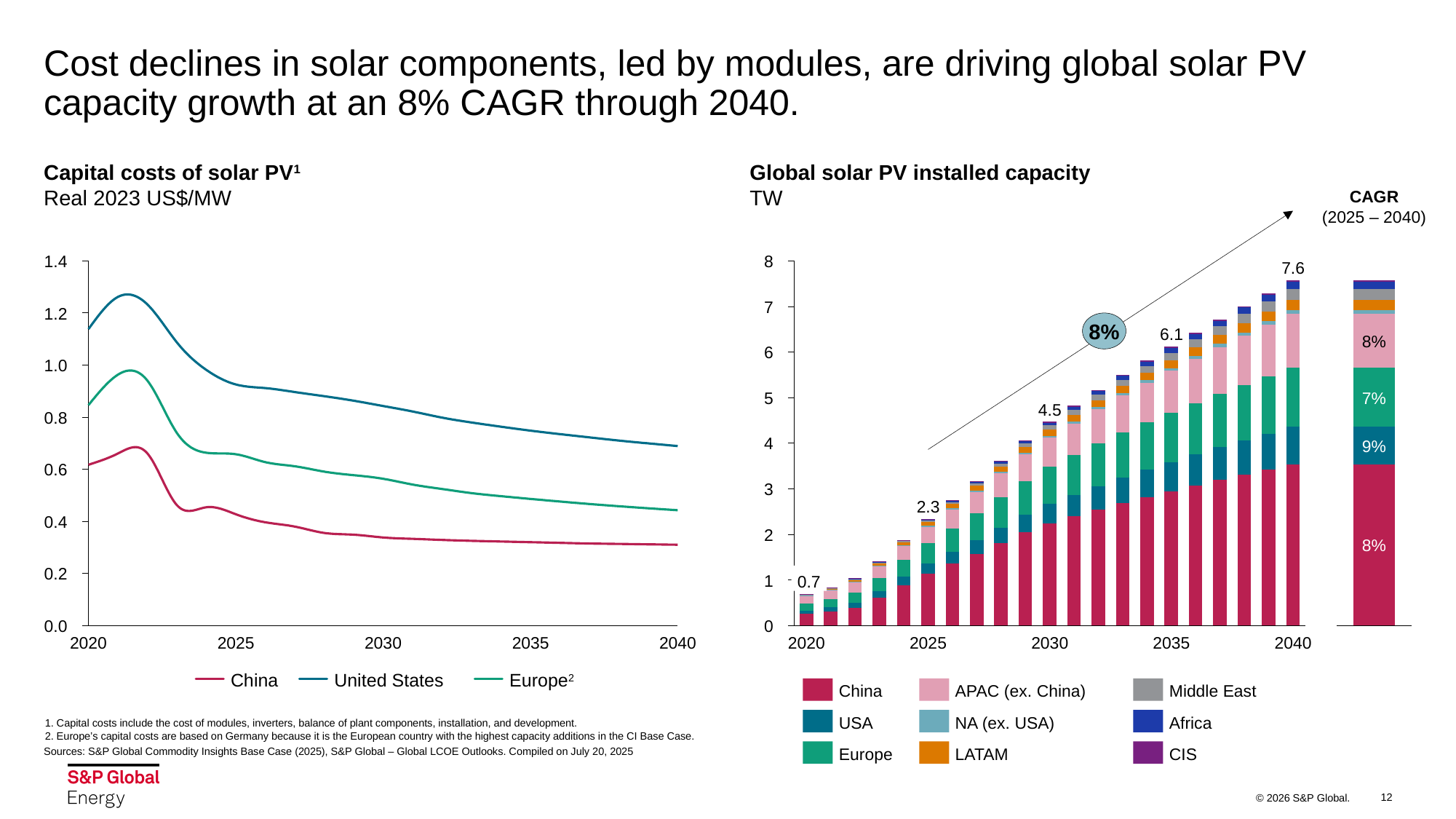

# Cost declines in solar components, led by modules, are driving global solar PV capacity growth at an 8% CAGR through 2040.
Capital costs of solar PV1
Real 2023 US$/MW
Global solar PV installed capacity
TW
CAGR
(2025 – 2040)
8
1.4

### Chart

| Category |  |  |  |
|---|---|---|---|

### Chart

| Category |  |  |  |  |  |  |  |  |  |
|---|---|---|---|---|---|---|---|---|---|

### Chart

| Category |  |  |  |  |  |  |  |  |  |
|---|---|---|---|---|---|---|---|---|---|
7.6
7
1.2
8%
6.1
8%
6
1.0
7%
5
4.5
0.8
4
9%
0.6
3
2.3
0.4
2
8%
0.2
0.7
1
0.0
0
2025
2030
2035
2040
2020
2020
2025
2030
2035
2040
China
United States
Europe2
China
APAC (ex. China)
Middle East

USA
NA (ex. USA)
Africa

1. Capital costs include the cost of modules, inverters, balance of plant components, installation, and development.
2. Europe’s capital costs are based on Germany because it is the European country with the highest capacity additions in the CI Base Case.
Europe
LATAM
CIS

Sources: S&P Global Commodity Insights Base Case (2025), S&P Global – Global LCOE Outlooks. Compiled on July 20, 2025
12